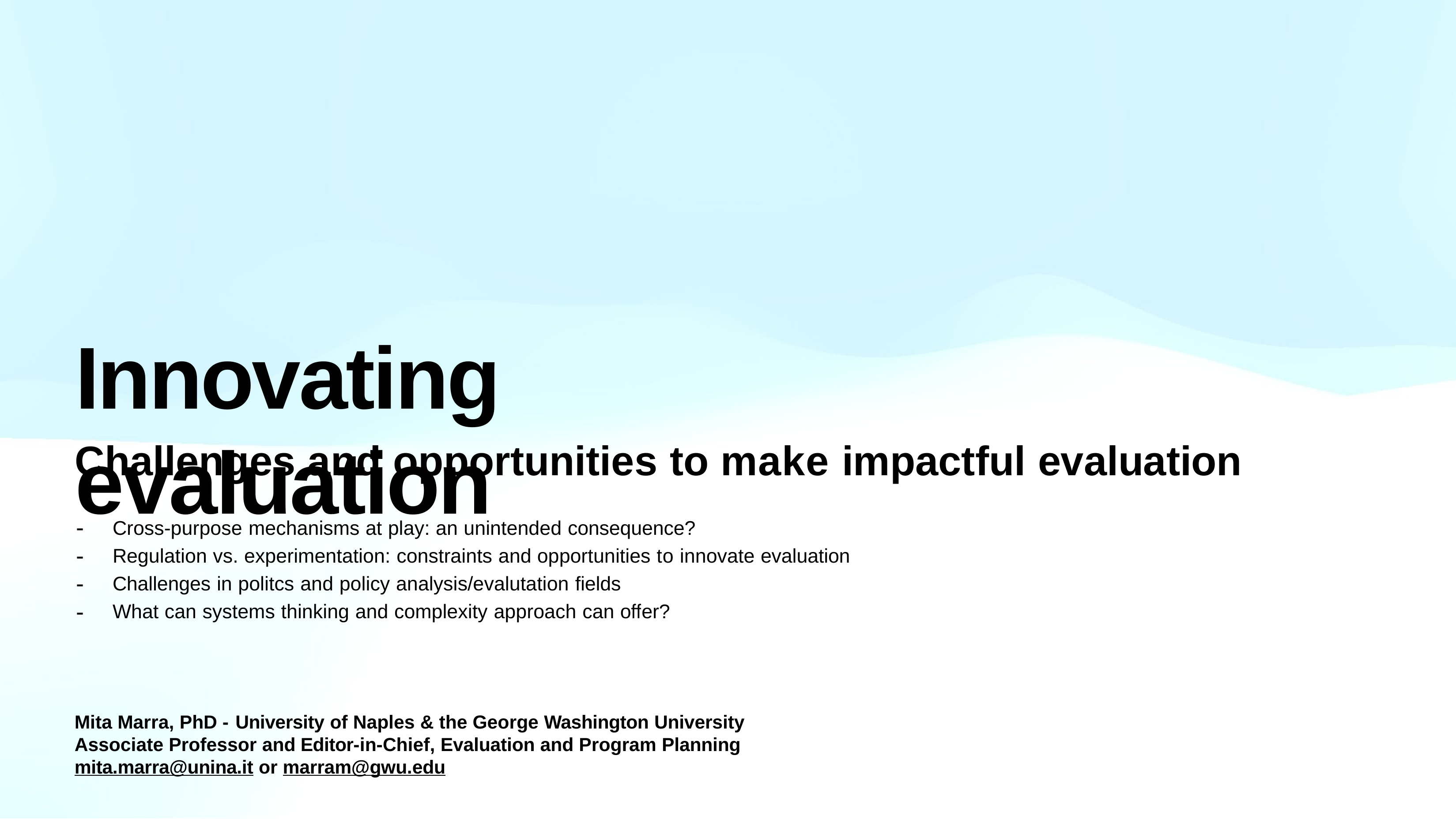

# Innovating evaluation
Challenges and opportunities to make impactful evaluation
Cross-purpose mechanisms at play: an unintended consequence?
Regulation vs. experimentation: constraints and opportunities to innovate evaluation Challenges in politcs and policy analysis/evalutation fields
What can systems thinking and complexity approach can oﬀer?
-
-
-
-
Mita Marra, PhD - University of Naples & the George Washington University Associate Professor and Editor-in-Chief, Evaluation and Program Planning mita.marra@unina.it or marram@gwu.edu